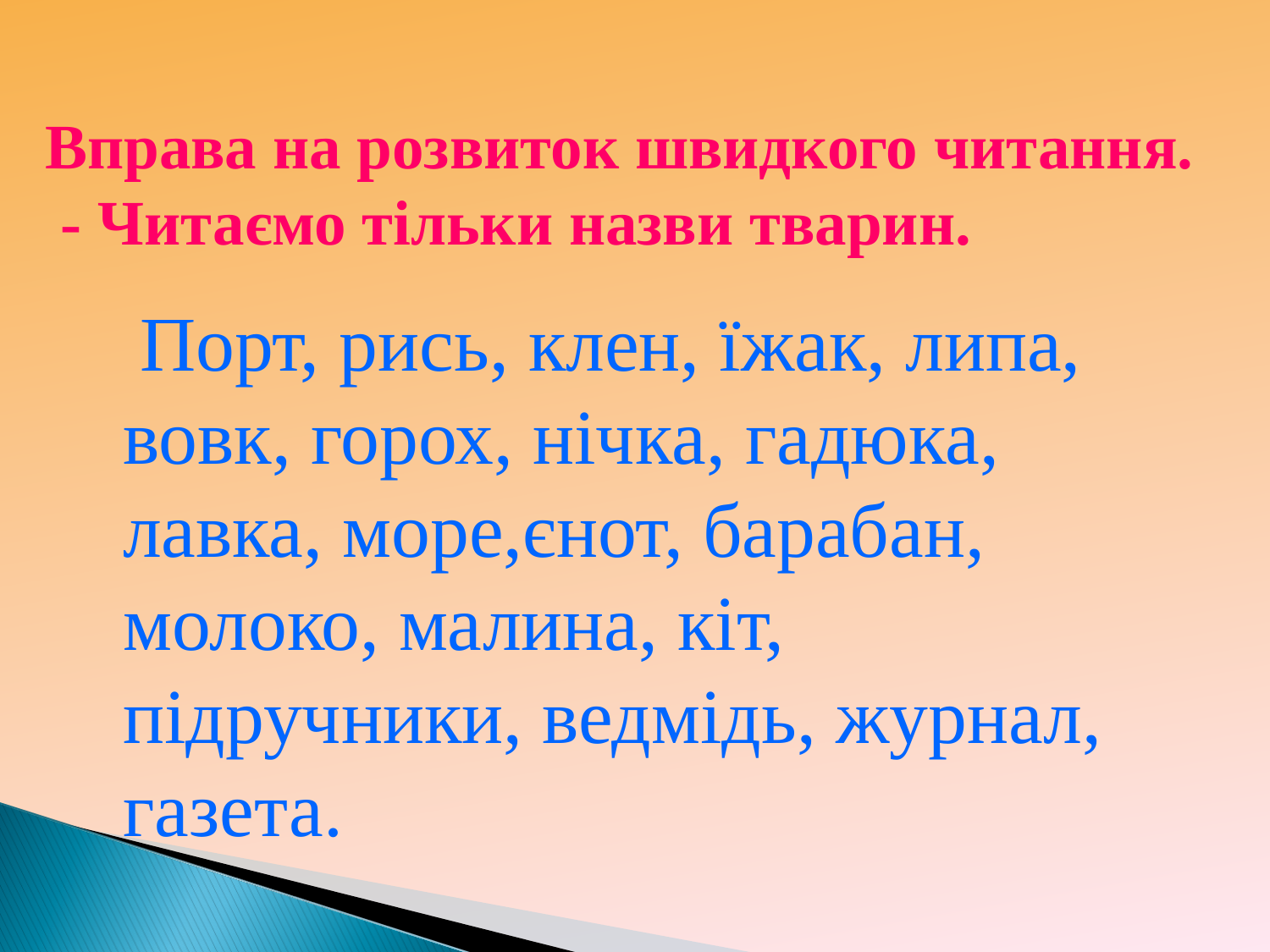

# Вправа на розвиток швидкого читання. - Читаємо тільки назви тварин.
    Порт, рись, клен, їжак, липа, вовк, горох, нічка, гадюка, лавка, море,єнот, барабан, молоко, малина, кіт, підручники, ведмідь, журнал, газета.